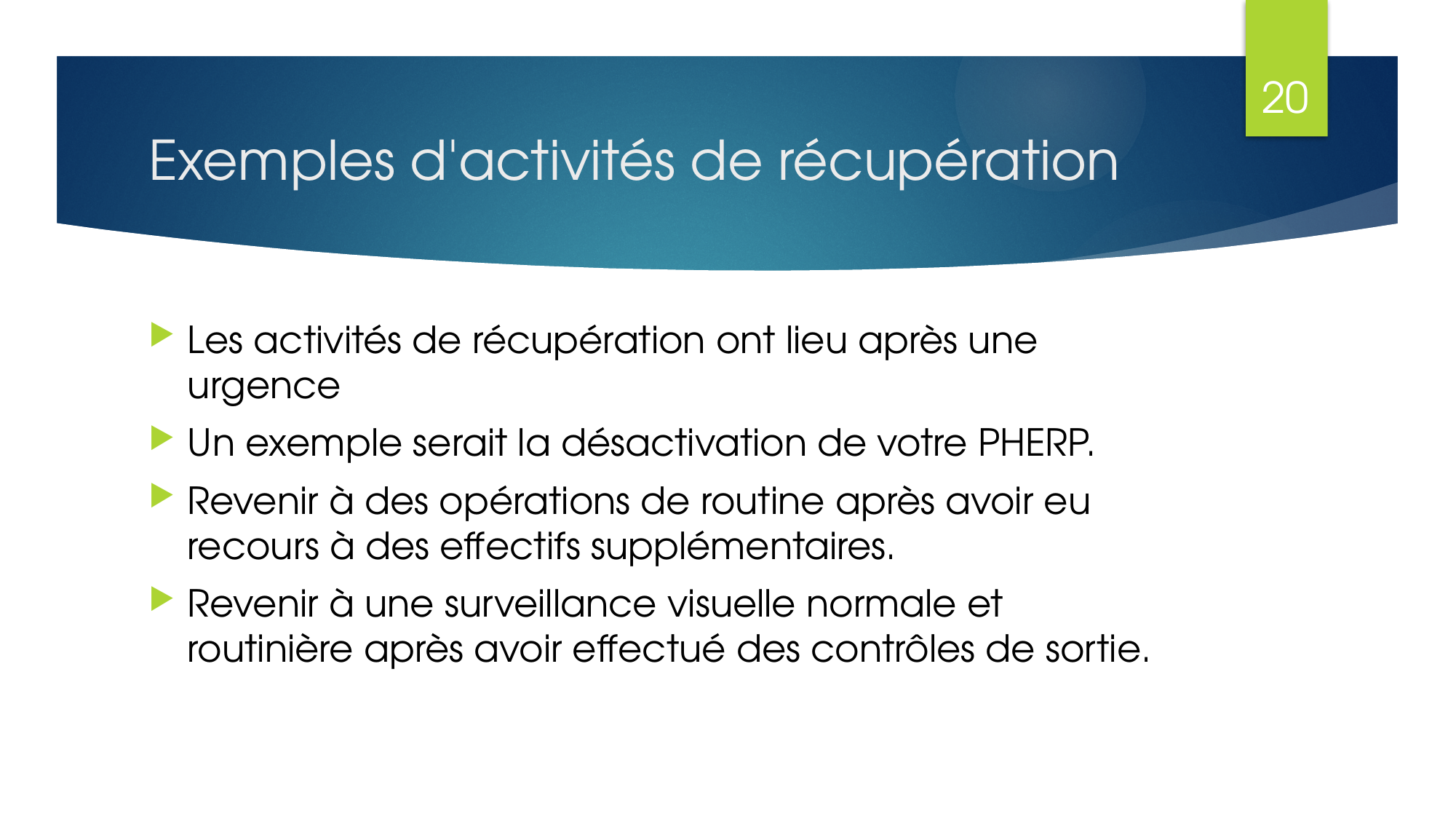

20
# Exemples d'activités de récupération
Les activités de récupération ont lieu après une urgence
Un exemple serait la désactivation de votre PHERP.
Revenir à des opérations de routine après avoir eu recours à des effectifs supplémentaires.
Revenir à une surveillance visuelle normale et routinière après avoir effectué des contrôles de sortie.